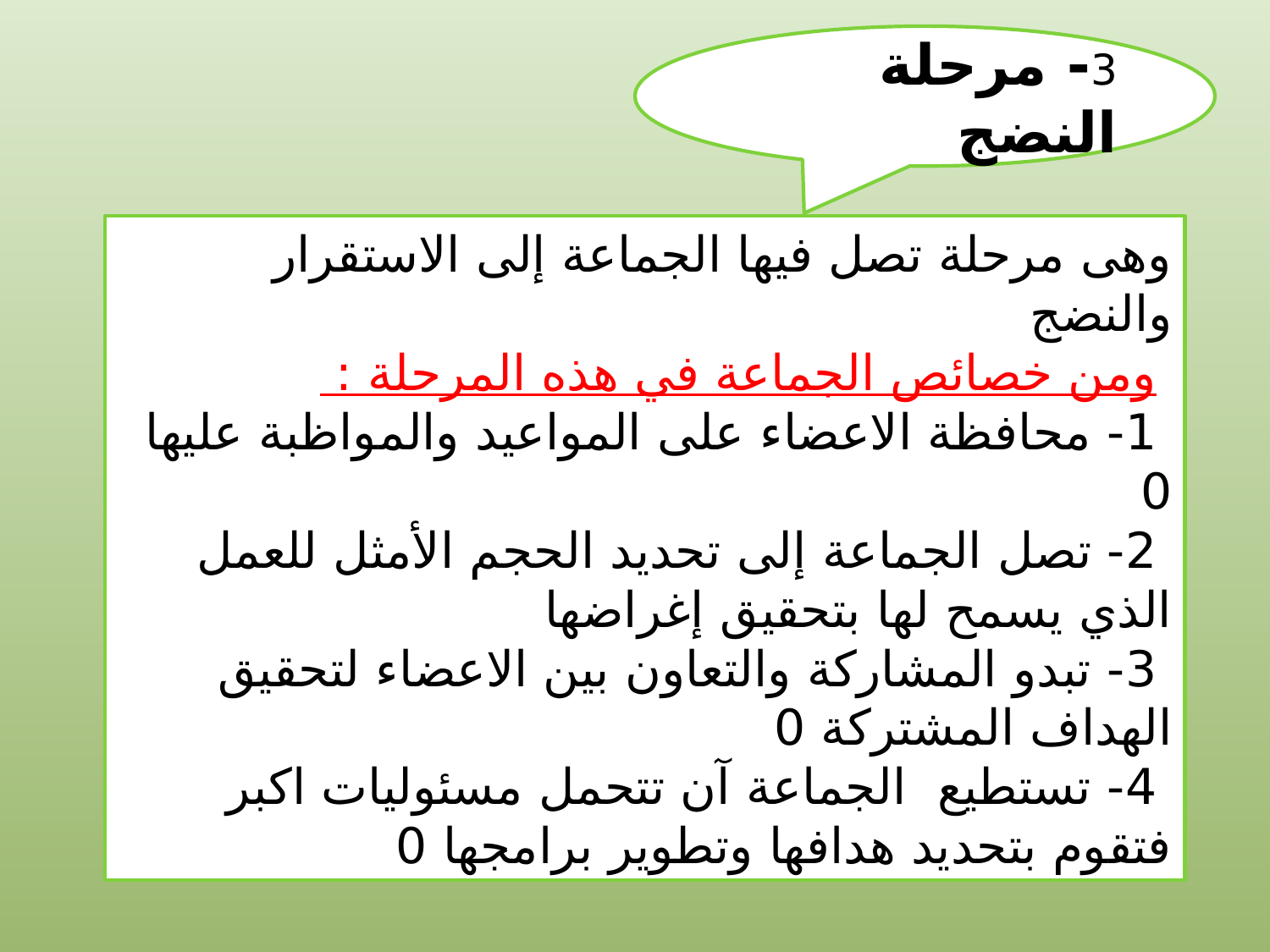

3- مرحلة النضج
وهى مرحلة تصل فيها الجماعة إلى الاستقرار والنضج
 ومن خصائص الجماعة في هذه المرحلة :
 1- محافظة الاعضاء على المواعيد والمواظبة عليها 0
 2- تصل الجماعة إلى تحديد الحجم الأمثل للعمل الذي يسمح لها بتحقيق إغراضها
 3- تبدو المشاركة والتعاون بين الاعضاء لتحقيق الهداف المشتركة 0
 4- تستطيع  الجماعة آن تتحمل مسئوليات اكبر فتقوم بتحديد هدافها وتطوير برامجها 0